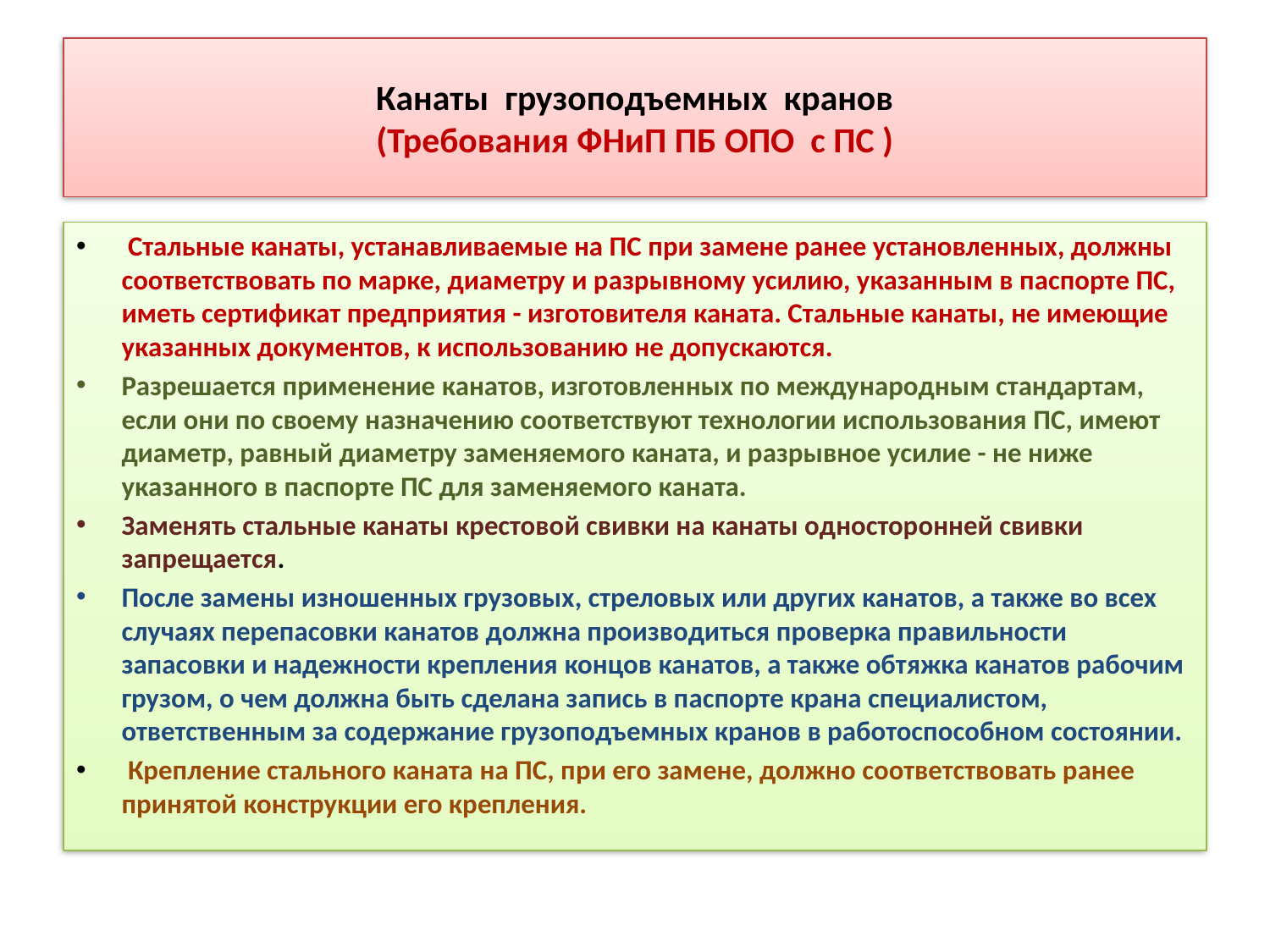

# Канаты  грузоподъемных  кранов (Требования ФНиП ПБ ОПО  с ПС )
 Стальные канаты, устанавливаемые на ПС при замене ранее установленных, должны соответствовать по марке, диаметру и разрывному усилию, указанным в паспорте ПС, иметь сертификат предприятия - изготовителя каната. Стальные канаты, не имеющие указанных документов, к использованию не допускаются.
Разрешается применение канатов, изготовленных по международным стандартам, если они по своему назначению соответствуют технологии использования ПС, имеют диаметр, равный диаметру заменяемого каната, и разрывное усилие - не ниже указанного в паспорте ПС для заменяемого каната.
Заменять стальные канаты крестовой свивки на канаты односторонней свивки запрещается.
После замены изношенных грузовых, стреловых или других канатов, а также во всех случаях перепасовки канатов должна производиться проверка правильности запасовки и надежности крепления концов канатов, а также обтяжка канатов рабочим грузом, о чем должна быть сделана запись в паспорте крана специалистом, ответственным за содержание грузоподъемных кранов в работоспособном состоянии.
 Крепление стального каната на ПС, при его замене, должно соответствовать ранее принятой конструкции его крепления.